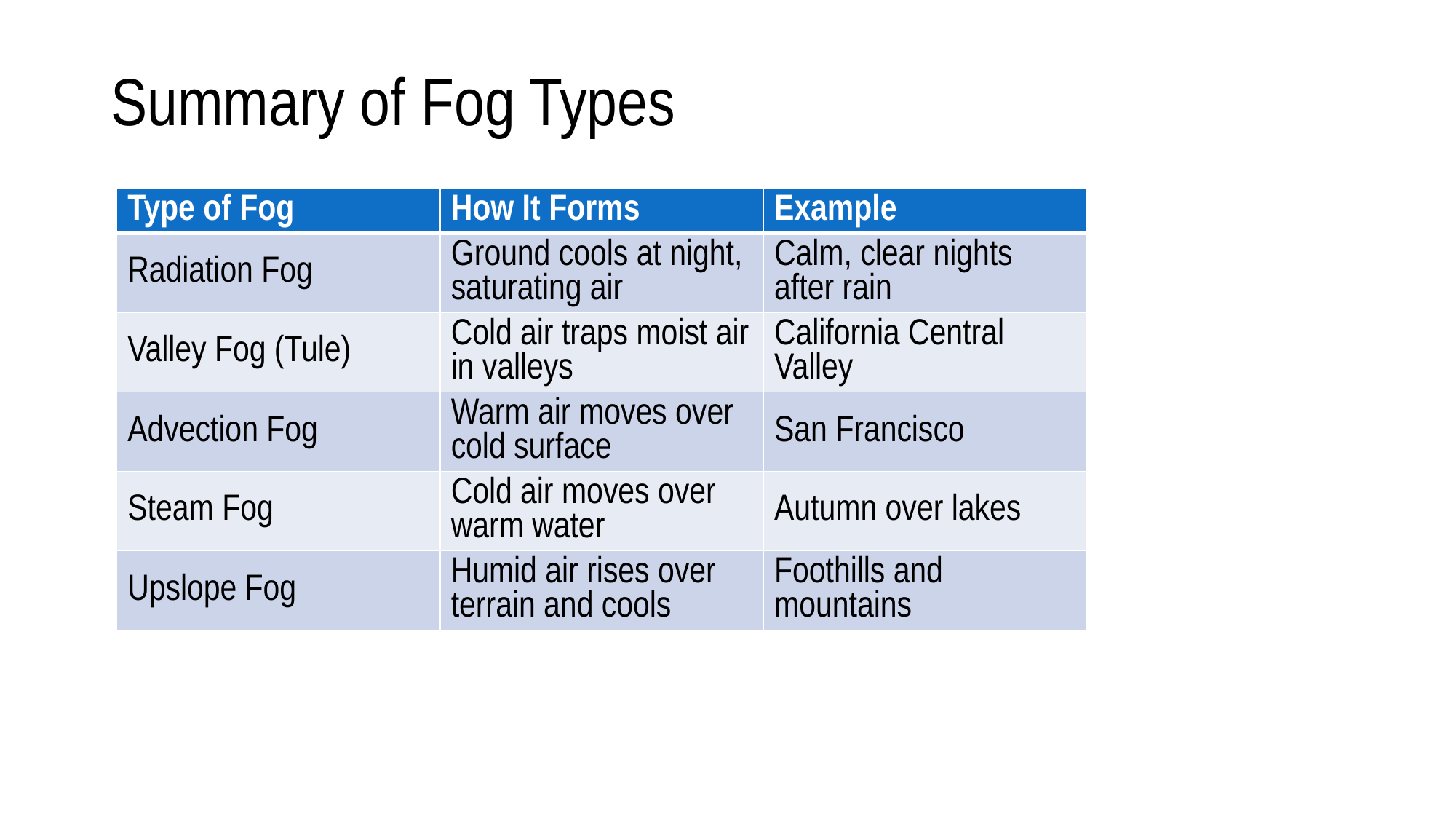

# Summary of Fog Types
| Type of Fog | How It Forms | Example |
| --- | --- | --- |
| Radiation Fog | Ground cools at night, saturating air | Calm, clear nights after rain |
| Valley Fog (Tule) | Cold air traps moist air in valleys | California Central Valley |
| Advection Fog | Warm air moves over cold surface | San Francisco |
| Steam Fog | Cold air moves over warm water | Autumn over lakes |
| Upslope Fog | Humid air rises over terrain and cools | Foothills and mountains |